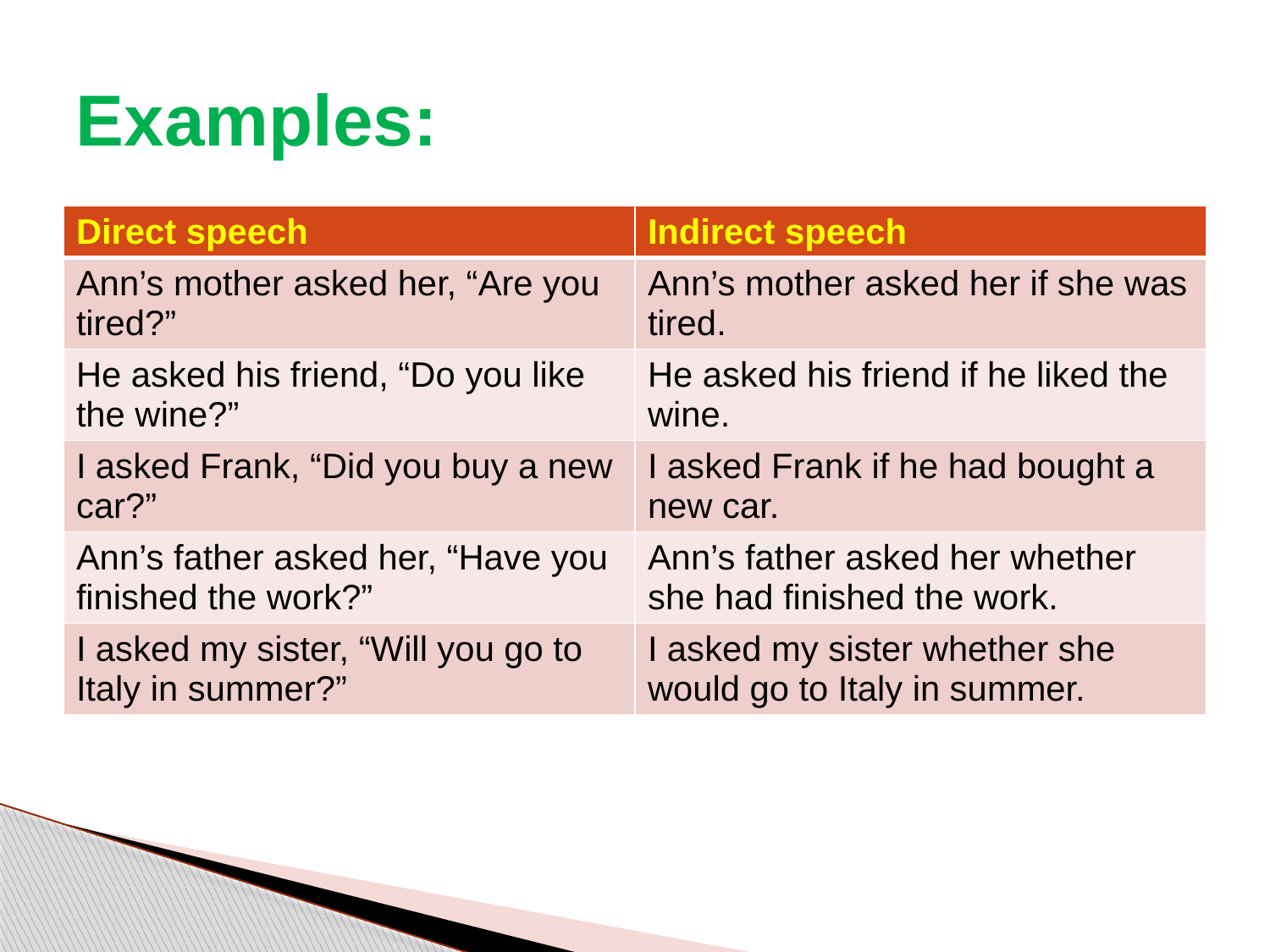

# Examples:
| Direct speech | Indirect speech |
| --- | --- |
| Ann’s mother asked her, “Are you tired?” | Ann’s mother asked her if she was tired. |
| He asked his friend, “Do you like the wine?” | He asked his friend if he liked the wine. |
| I asked Frank, “Did you buy a new car?” | I asked Frank if he had bought a new car. |
| Ann’s father asked her, “Have you finished the work?” | Ann’s father asked her whether she had finished the work. |
| I asked my sister, “Will you go to Italy in summer?” | I asked my sister whether she would go to Italy in summer. |